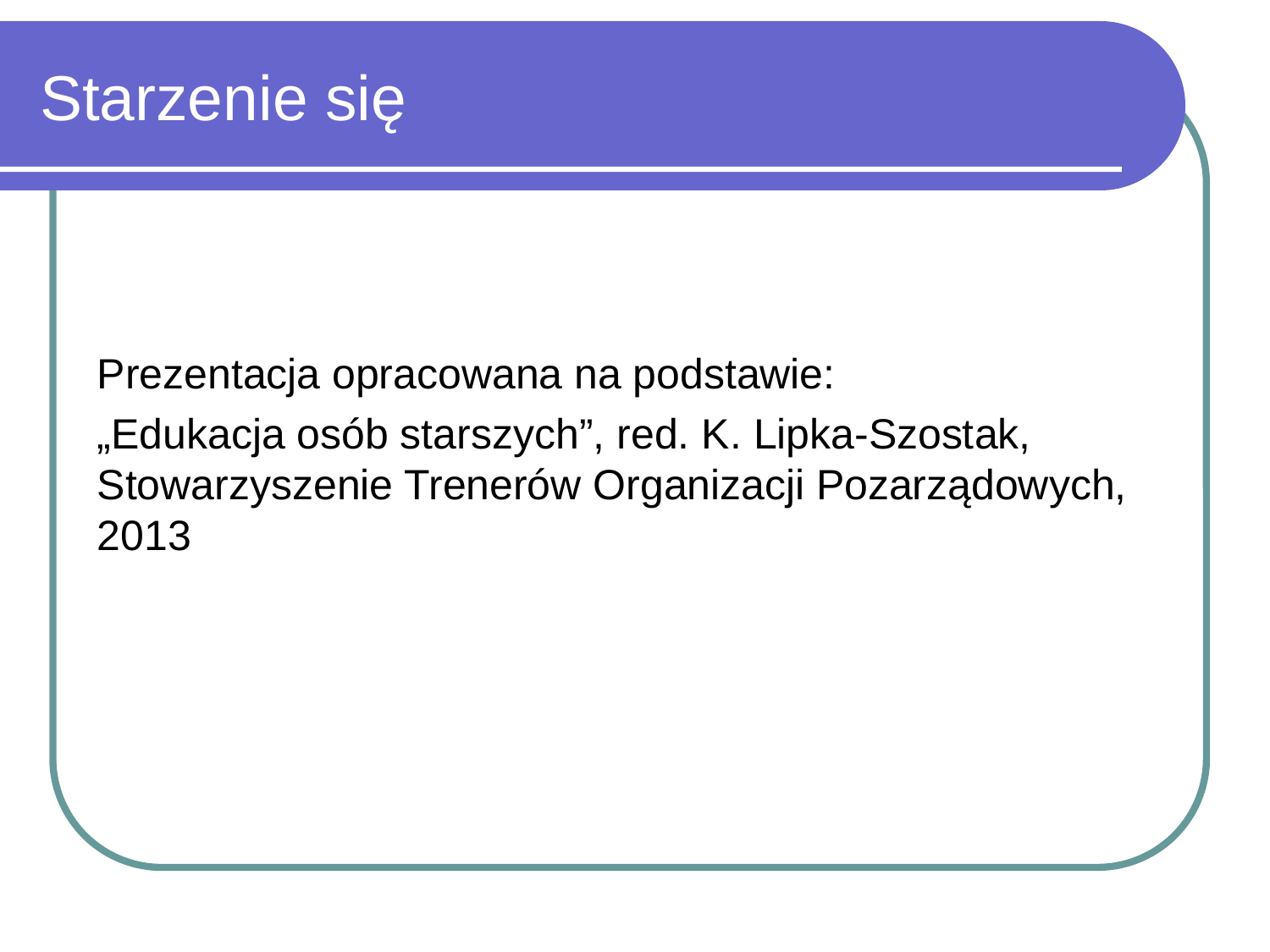

# Starzenie się

Prezentacja opracowana na podstawie:
„Edukacja osób starszych”, red. K. Lipka-Szostak, Stowarzyszenie Trenerów Organizacji Pozarządowych, 2013